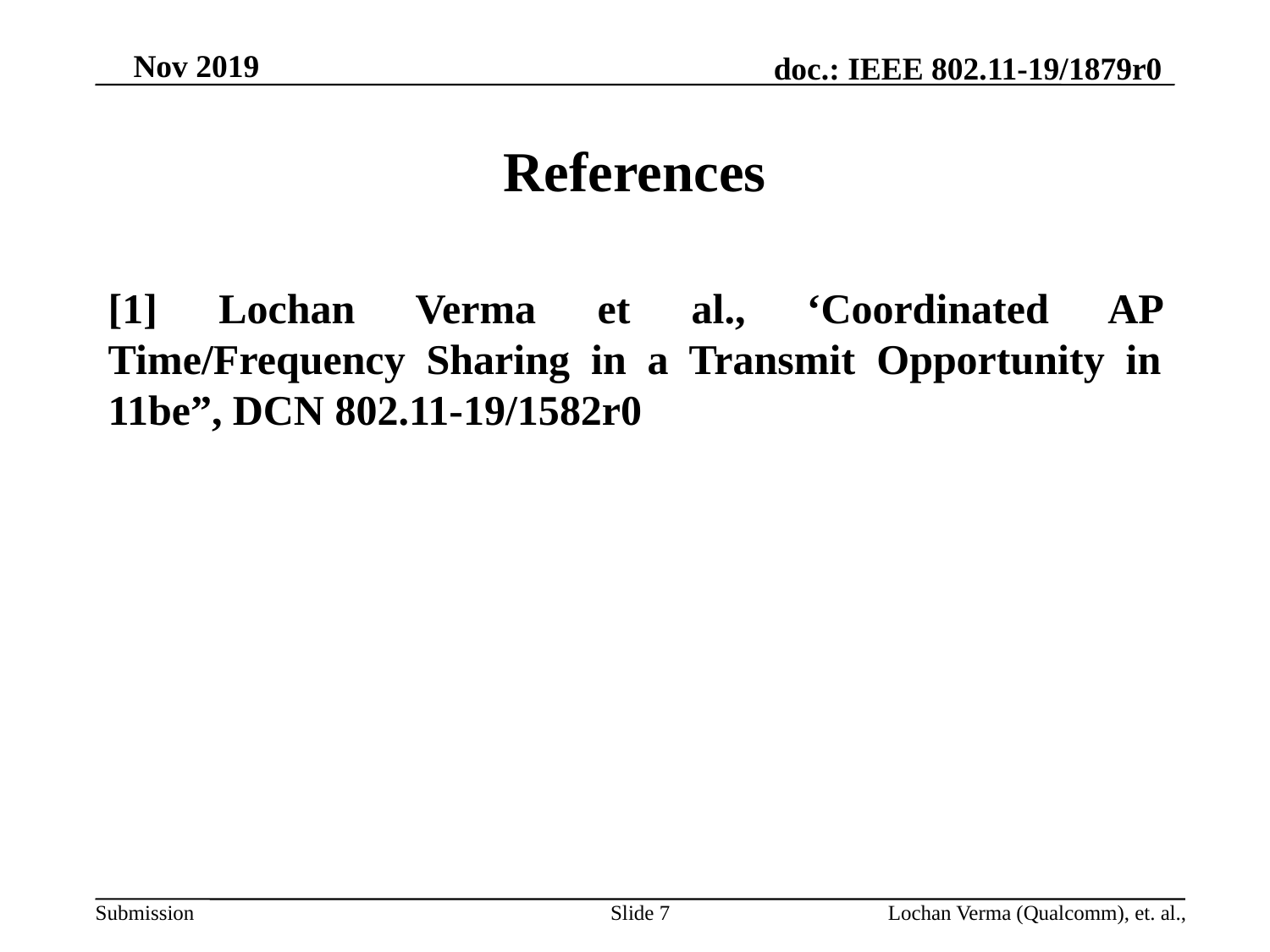

# References
[1] Lochan Verma et al., ‘Coordinated AP Time/Frequency Sharing in a Transmit Opportunity in 11be”, DCN 802.11-19/1582r0

Slide 7
Lochan Verma (Qualcomm), et. al.,